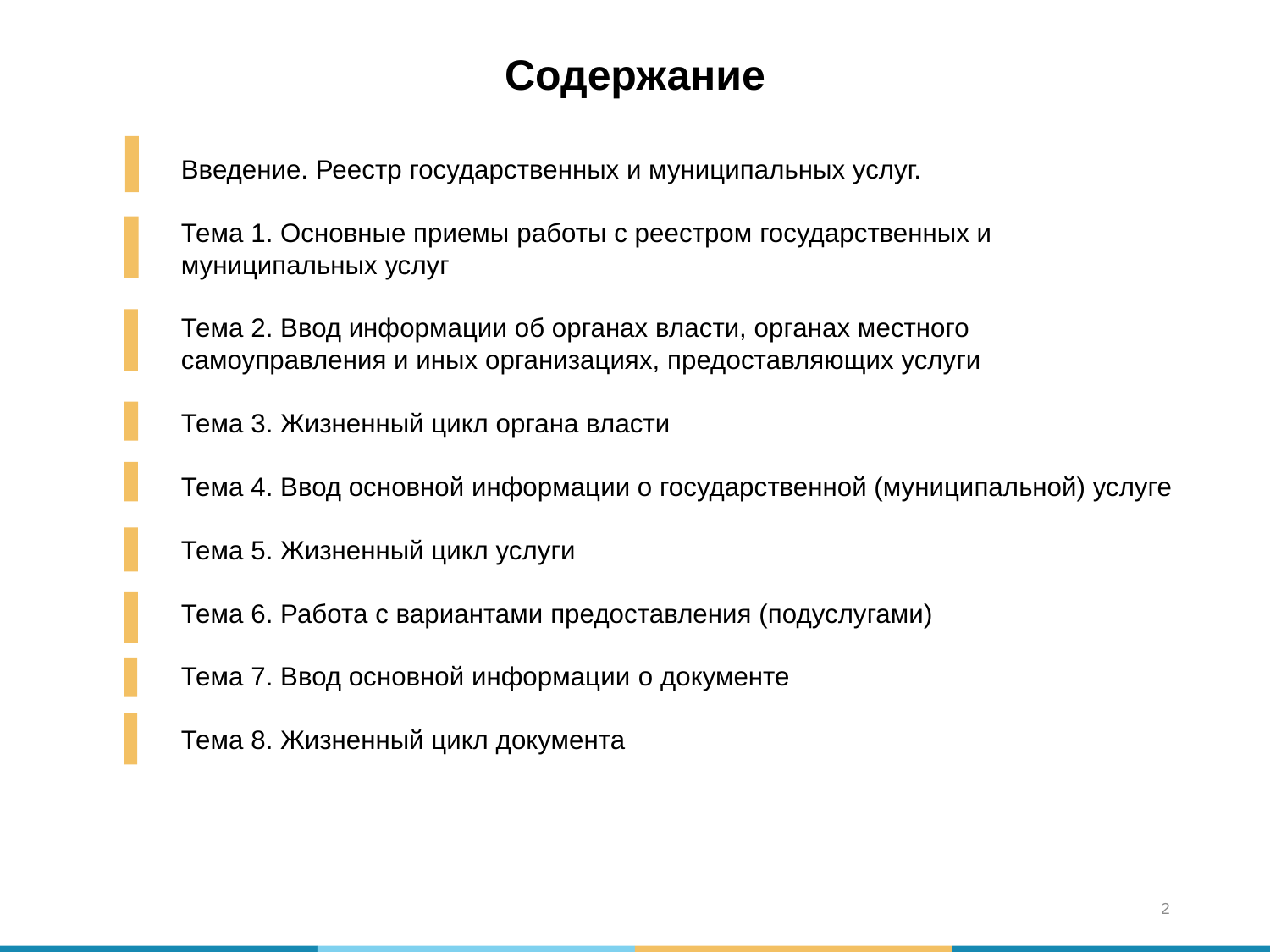

Содержание

Введение. Реестр государственных и муниципальных услуг.

Тема 1. Основные приемы работы с реестром государственных и муниципальных услуг

Тема 2. Ввод информации об органах власти, органах местного самоуправления и иных организациях, предоставляющих услуги

Тема 3. Жизненный цикл органа власти

Тема 4. Ввод основной информации о государственной (муниципальной) услуге

Тема 5. Жизненный цикл услуги

Тема 6. Работа с вариантами предоставления (подуслугами)

Тема 7. Ввод основной информации о документе

Тема 8. Жизненный цикл документа

2